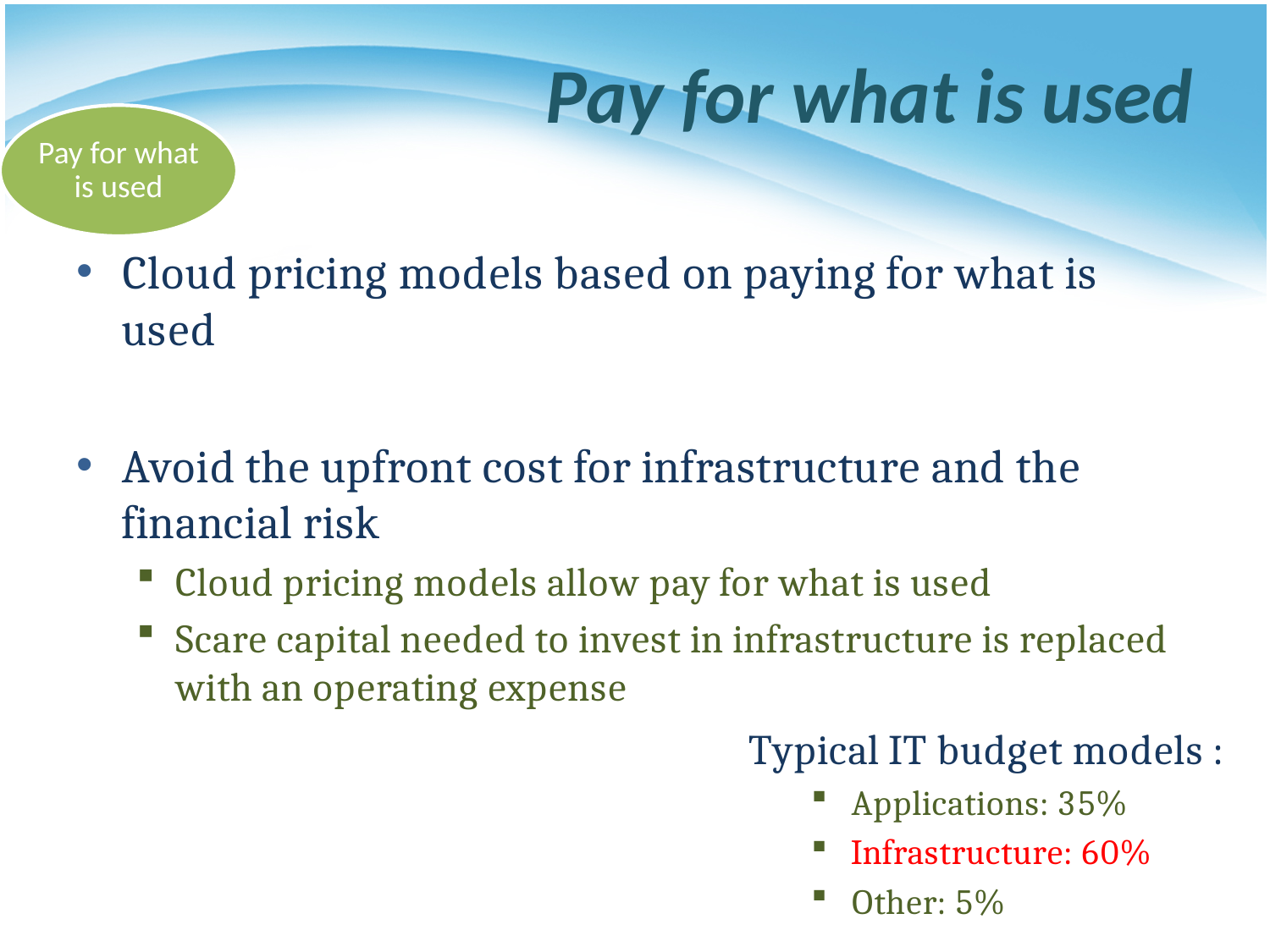

# Pay for what is used

Pay for what is used
Cloud pricing models based on paying for what is used

Avoid the upfront cost for infrastructure and the financial risk
Cloud pricing models allow pay for what is used
Scare capital needed to invest in infrastructure is replaced with an operating expense
Typical IT budget models :
Applications: 35%
Infrastructure: 60%
Other: 5%